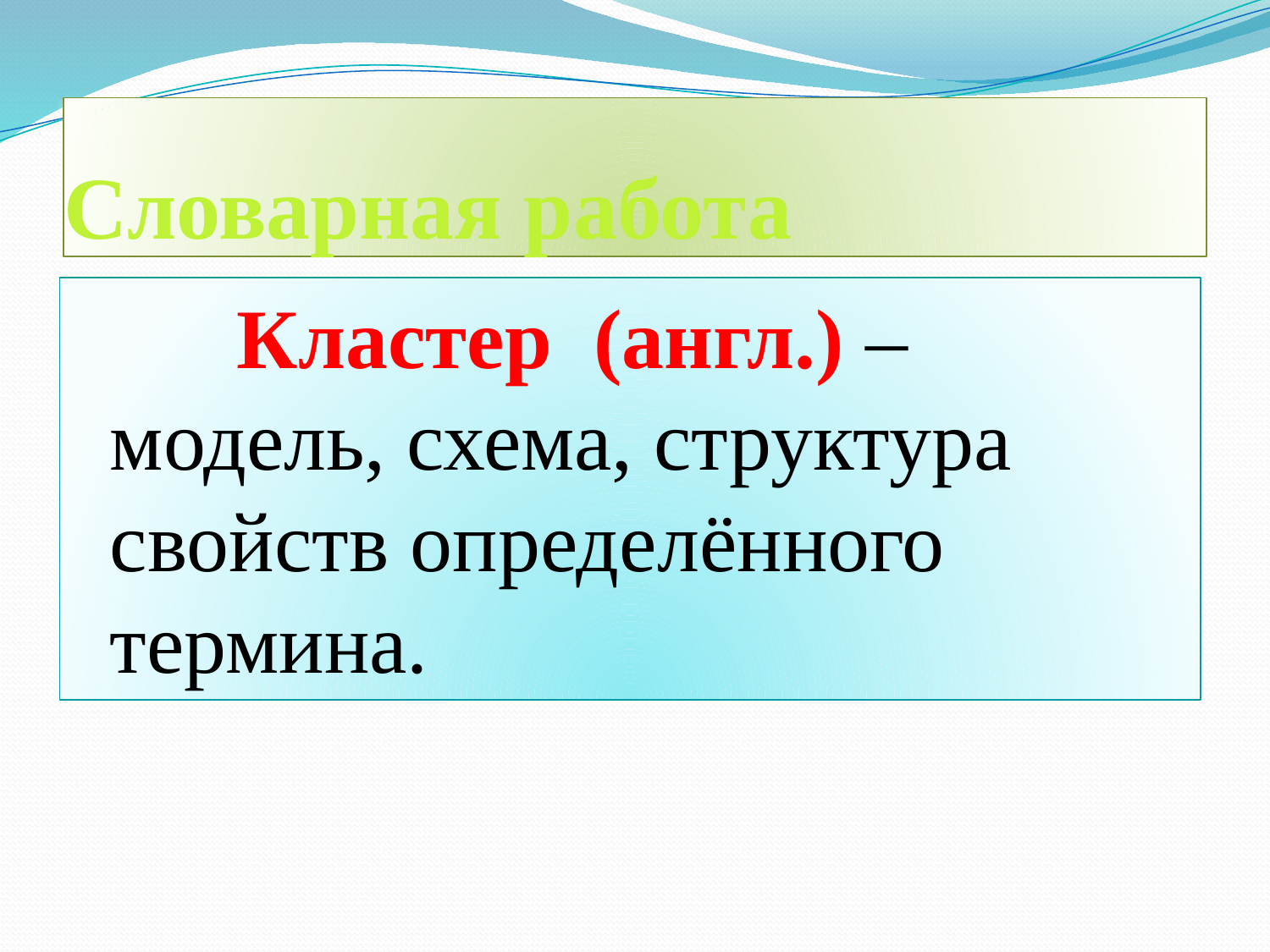

# Словарная работа
		Кластер  (англ.) – модель, схема, структура свойств определённого термина.